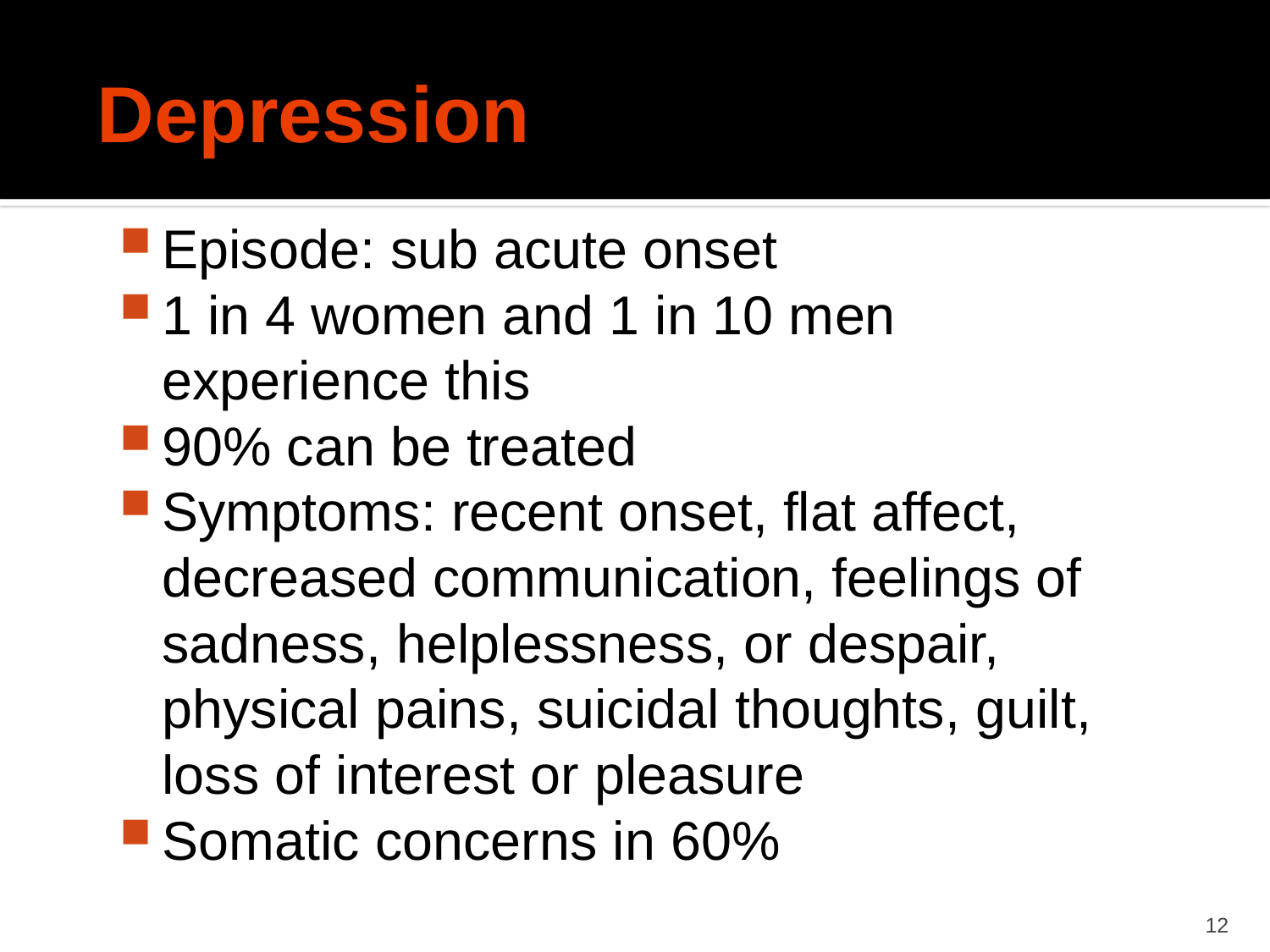

# Depression
Episode: sub acute onset
1 in 4 women and 1 in 10 men experience this
90% can be treated
Symptoms: recent onset, flat affect, decreased communication, feelings of sadness, helplessness, or despair, physical pains, suicidal thoughts, guilt, loss of interest or pleasure
Somatic concerns in 60%
12